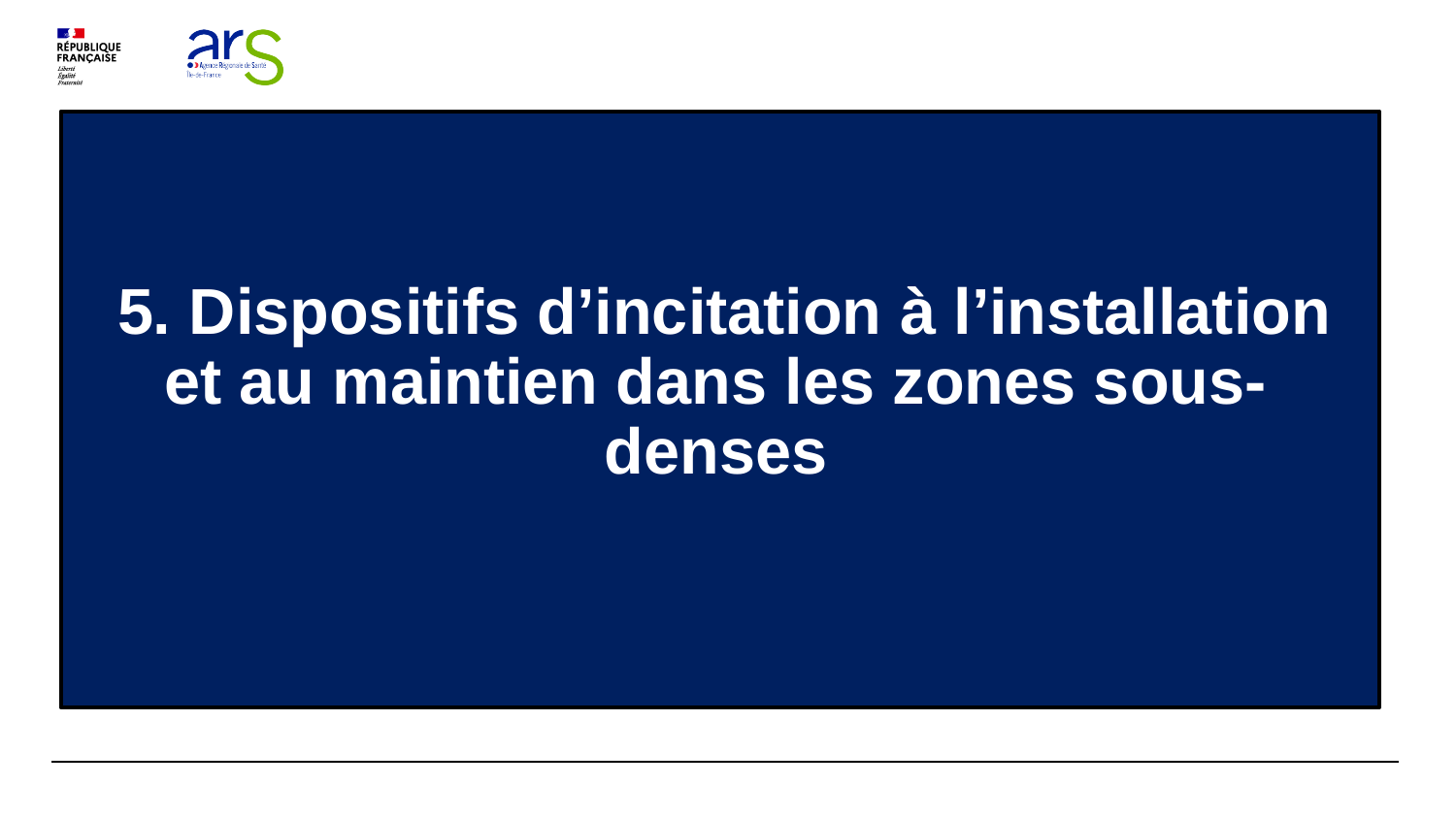

5. Dispositifs d’incitation à l’installation et au maintien dans les zones sous-denses